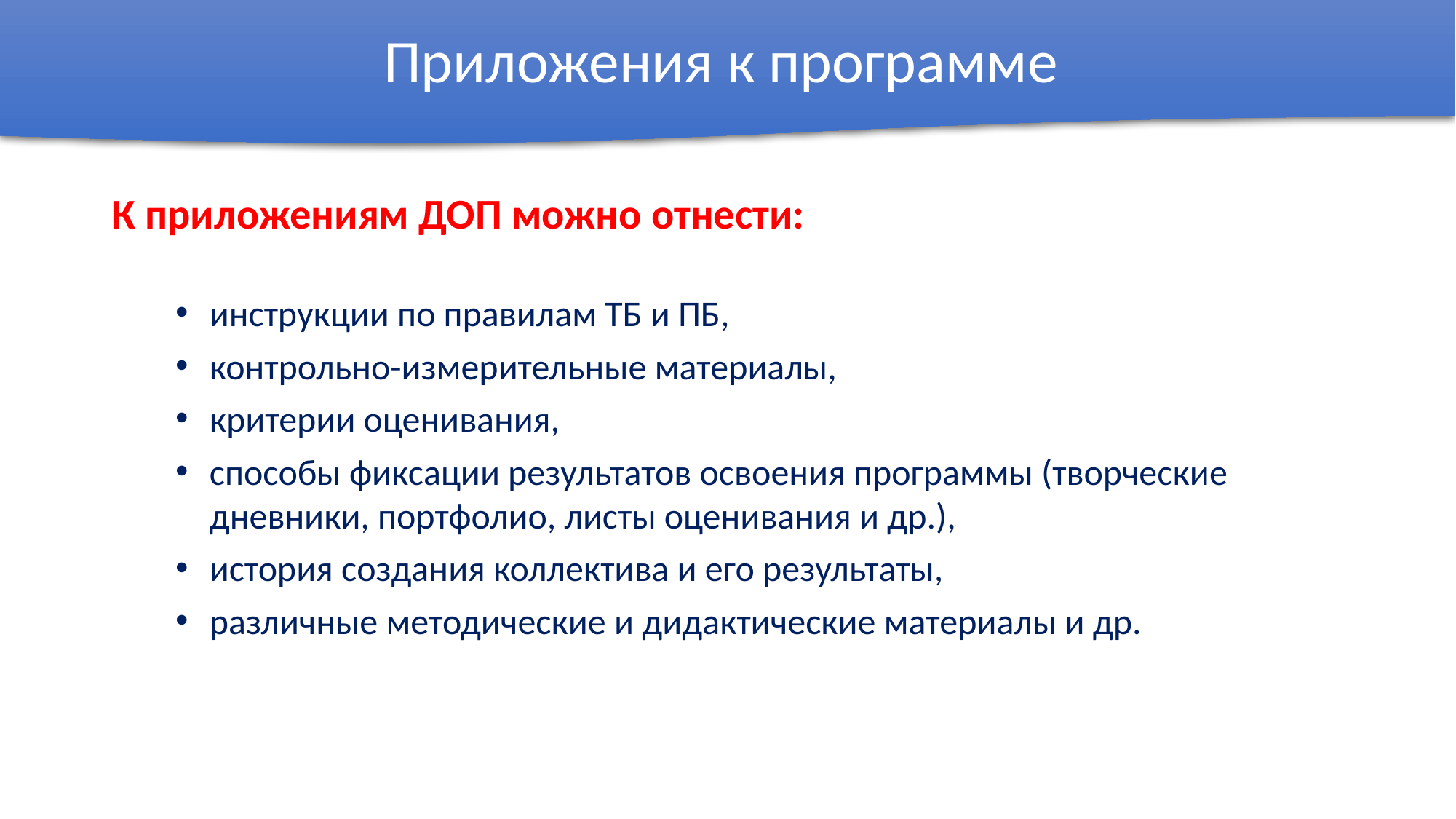

Приложения к программе
К приложениям ДОП можно отнести:

инструкции по правилам ТБ и ПБ,
контрольно-измерительные материалы,
критерии оценивания,
способы фиксации результатов освоения программы (творческие дневники, портфолио, листы оценивания и др.),
история создания коллектива и его результаты,
различные методические и дидактические материалы и др.